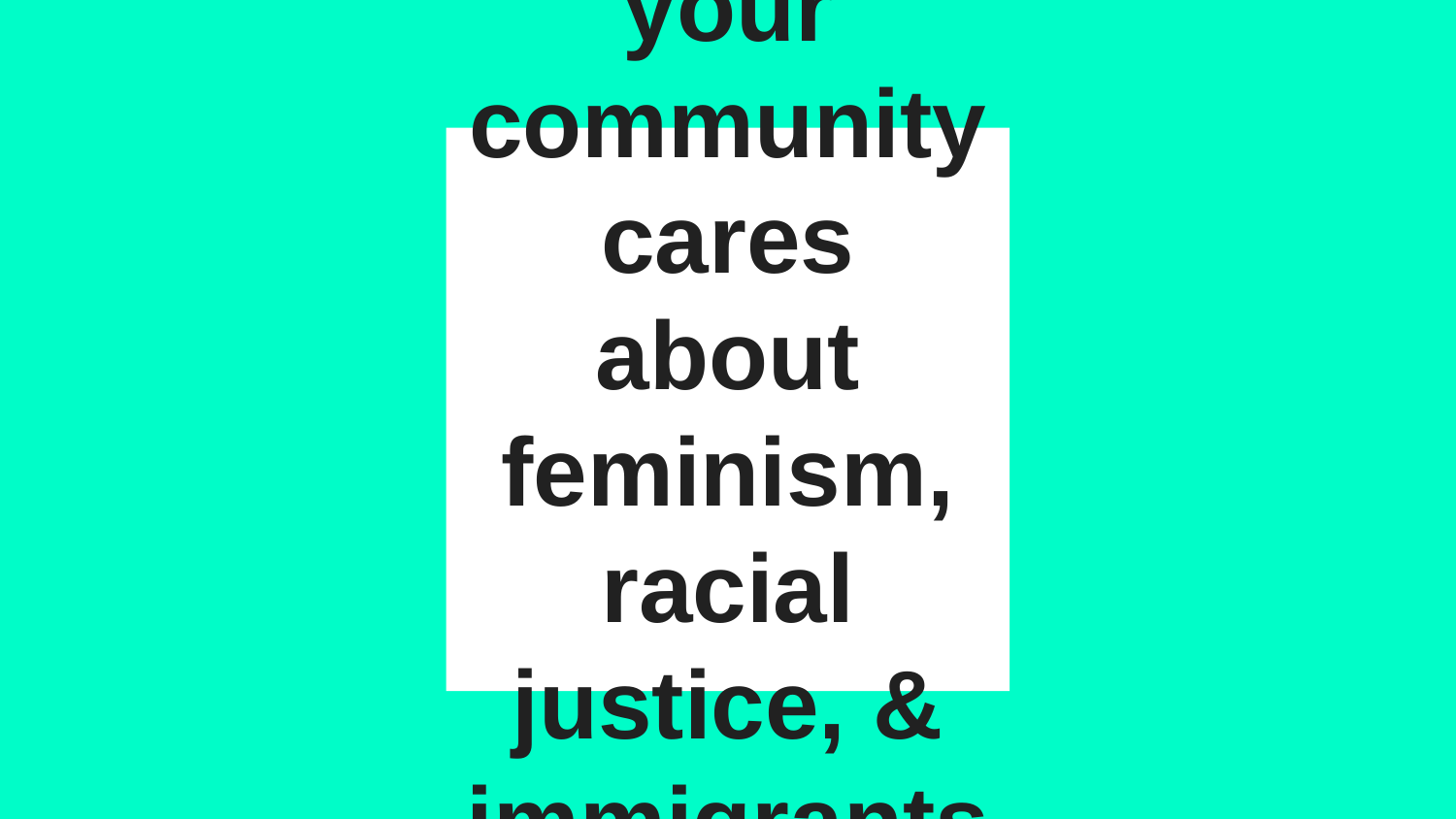

# Who in your community cares about feminism, racial justice, & immigrants?